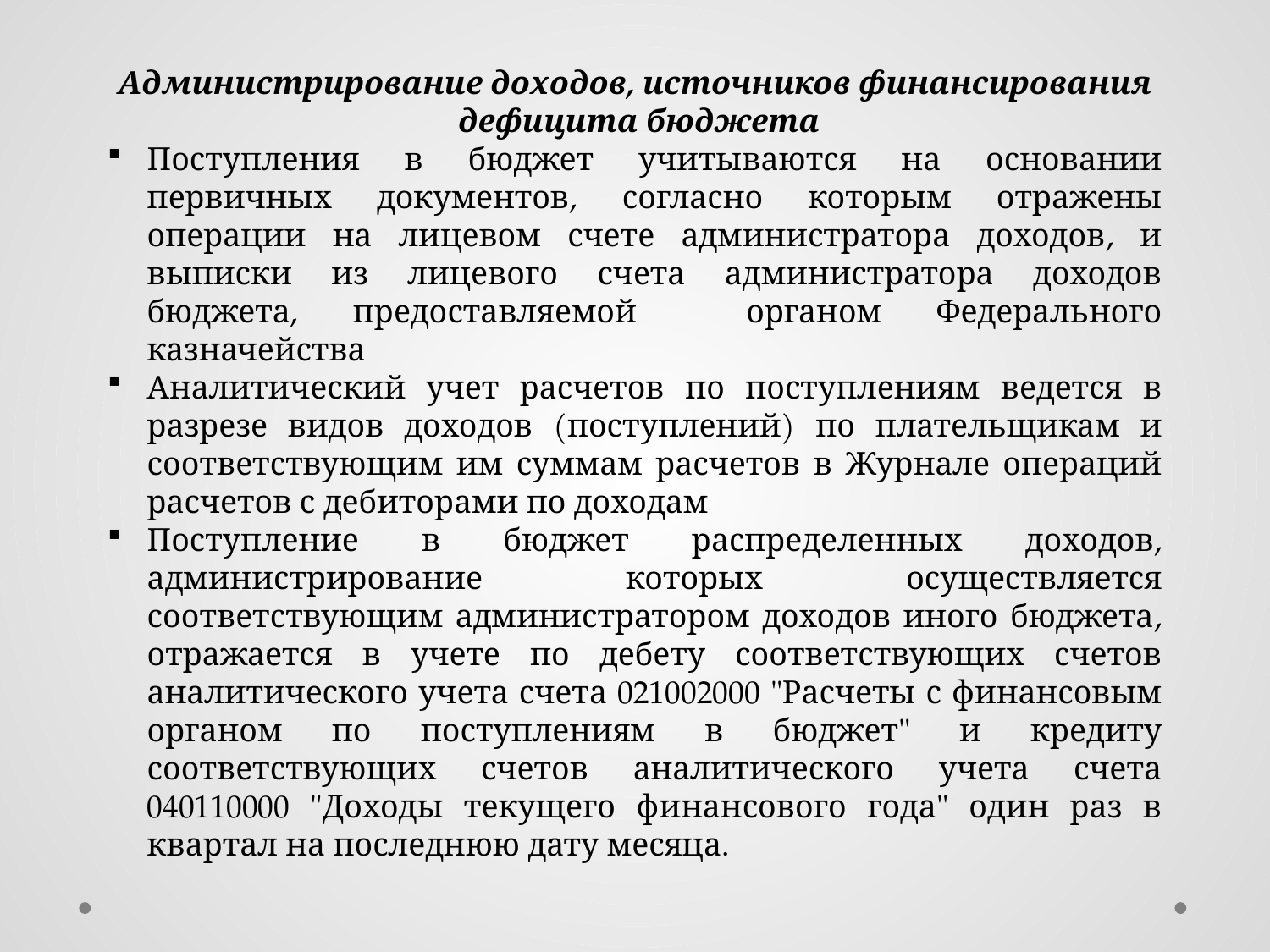

Администрирование доходов, источников финансирования
 дефицита бюджета
Поступления в бюджет учитываются на основании первичных документов, согласно которым отражены операции на лицевом счете администратора доходов, и выписки из лицевого счета администратора доходов бюджета, предоставляемой  органом Федерального казначейства
Аналитический учет расчетов по поступлениям ведется в разрезе видов доходов (поступлений) по плательщикам и соответствующим им суммам расчетов в Журнале операций расчетов с дебиторами по доходам
Поступление в бюджет распределенных доходов, администрирование которых осуществляется соответствующим администратором доходов иного бюджета, отражается в учете по дебету соответствующих счетов аналитического учета счета 021002000 "Расчеты с финансовым органом по поступлениям в бюджет" и кредиту соответствующих счетов аналитического учета счета 040110000 "Доходы текущего финансового года" один раз в квартал на последнюю дату месяца.